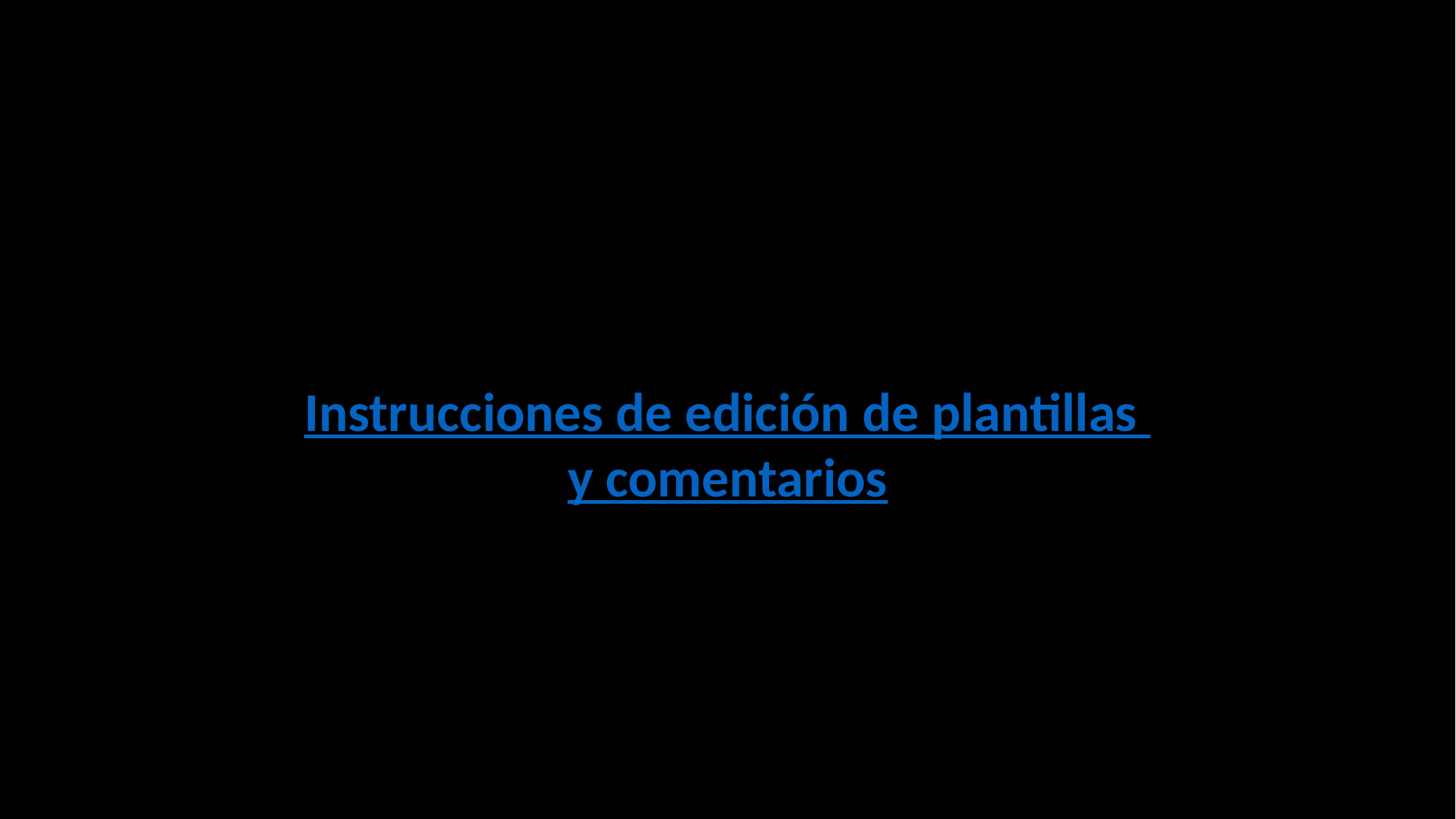

Instrucciones de edición de plantillas
y comentarios